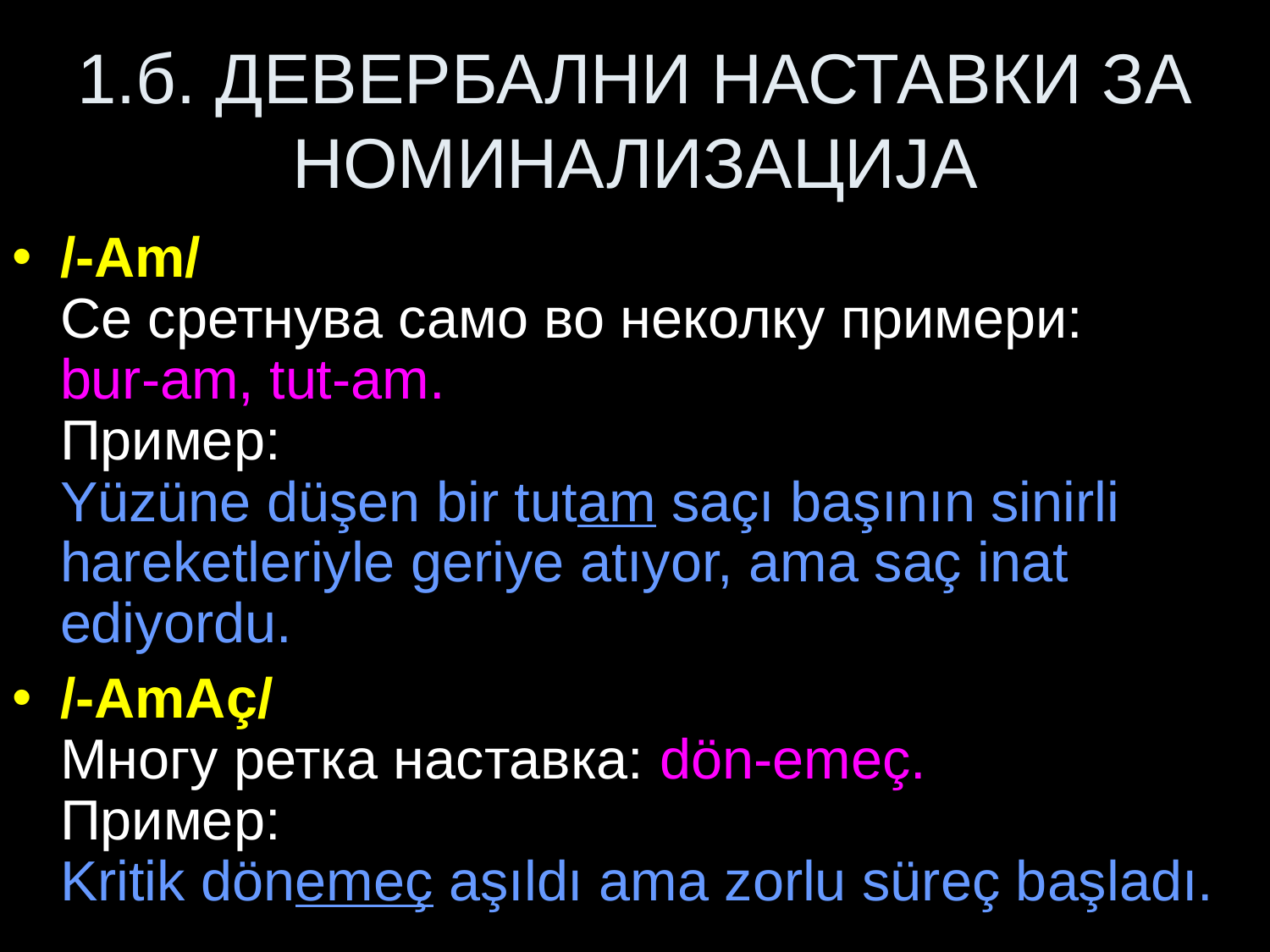

# 1.б. ДЕВЕРБАЛНИ НАСТАВКИ ЗА НОМИНАЛИЗАЦИЈА
/-Am/
Се сретнува само во неколку примери:
bur-am, tut-am.
Пример:
Yüzüne düşen bir tutam saçı başının sinirli hareketleriyle geriye atıyor, ama saç inat ediyordu.
/-AmAç/
Многу ретка наставка: dön-emeç.
Пример:
Kritik dönemeç aşıldı ama zorlu süreç başladı.